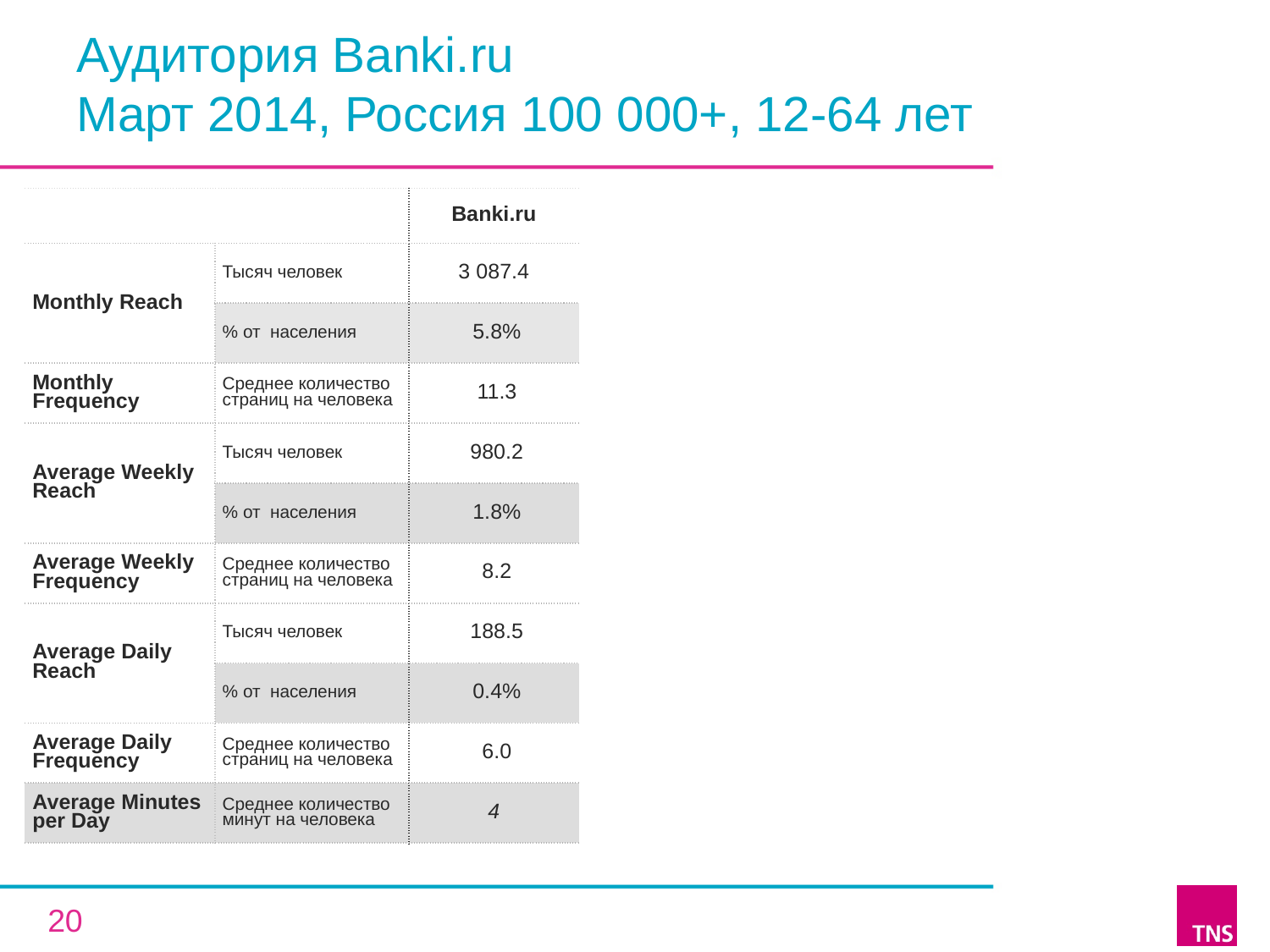

# Аудитория Banki.ru Март 2014, Россия 100 000+, 12-64 лет
|  |  | Banki.ru |
| --- | --- | --- |
| Monthly Reach | Тысяч человек | 3 087.4 |
|  | % от населения | 5.8% |
| Monthly Frequency | Среднее количество страниц на человека | 11.3 |
| Average Weekly Reach | Тысяч человек | 980.2 |
|  | % от населения | 1.8% |
| Average Weekly Frequency | Среднее количество страниц на человека | 8.2 |
| Average Daily Reach | Тысяч человек | 188.5 |
|  | % от населения | 0.4% |
| Average Daily Frequency | Среднее количество страниц на человека | 6.0 |
| Average Minutes per Day | Среднее количество минут на человека | 4 |

20